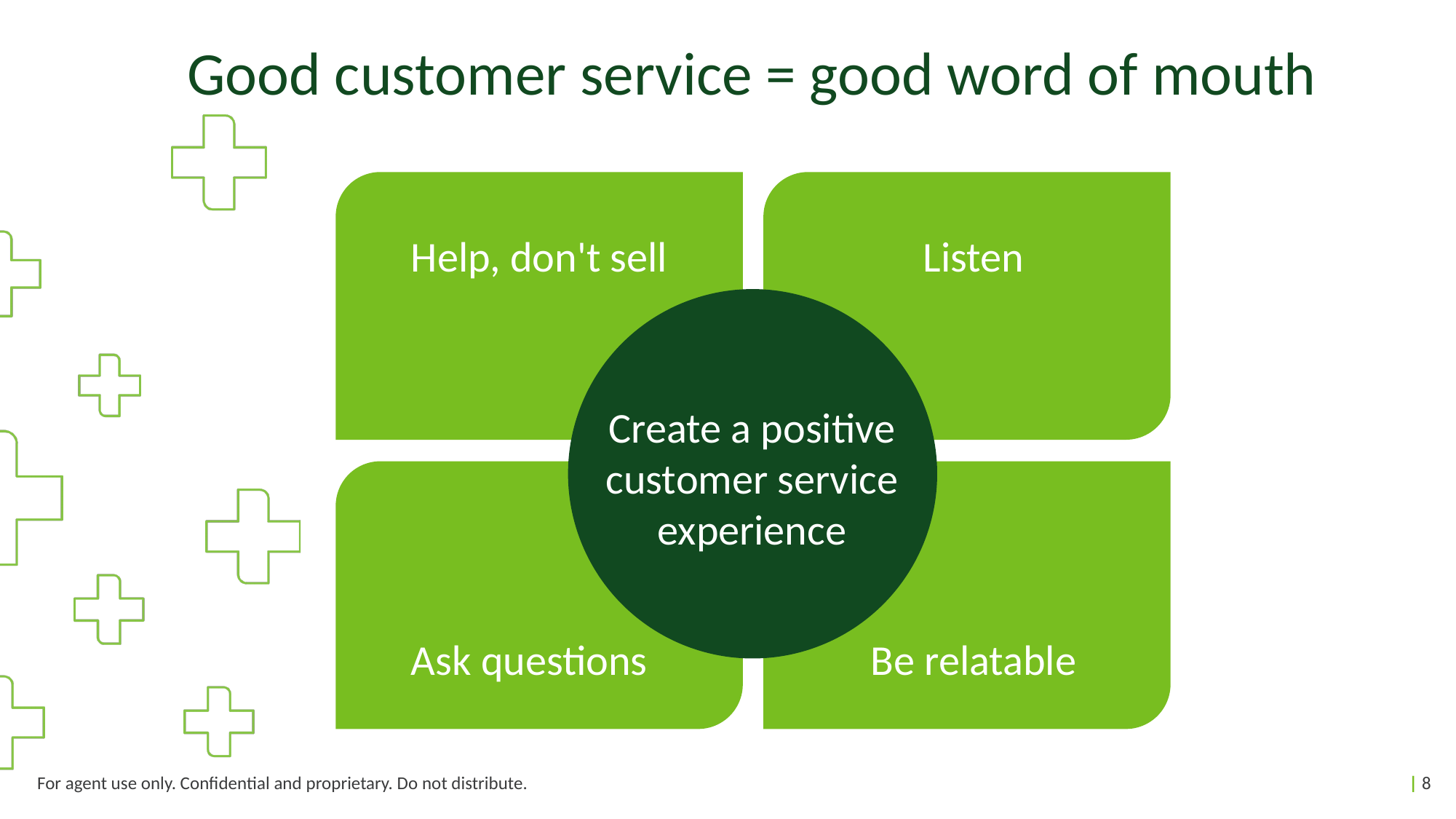

Good customer service = good word of mouth

Help, don't sell

Listen

Create a positive customer service experience

Ask questions

Be relatable

For agent use only. Confidential and proprietary. Do not distribute.
| 8